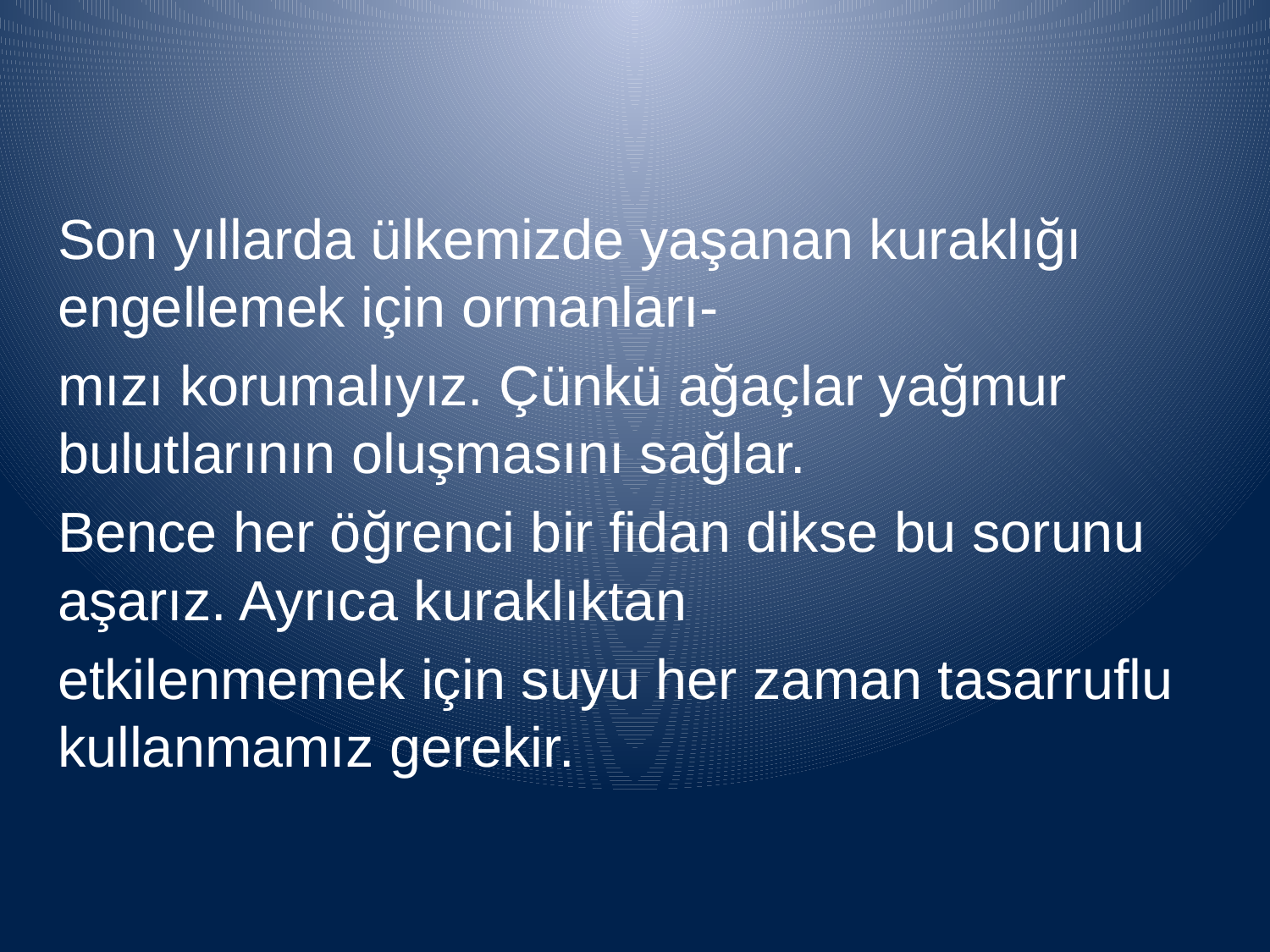

Son yıllarda ülkemizde yaşanan kuraklığı engellemek için ormanları-
mızı korumalıyız. Çünkü ağaçlar yağmur bulutlarının oluşmasını sağlar.
Bence her öğrenci bir fidan dikse bu sorunu aşarız. Ayrıca kuraklıktan
etkilenmemek için suyu her zaman tasarruflu kullanmamız gerekir.